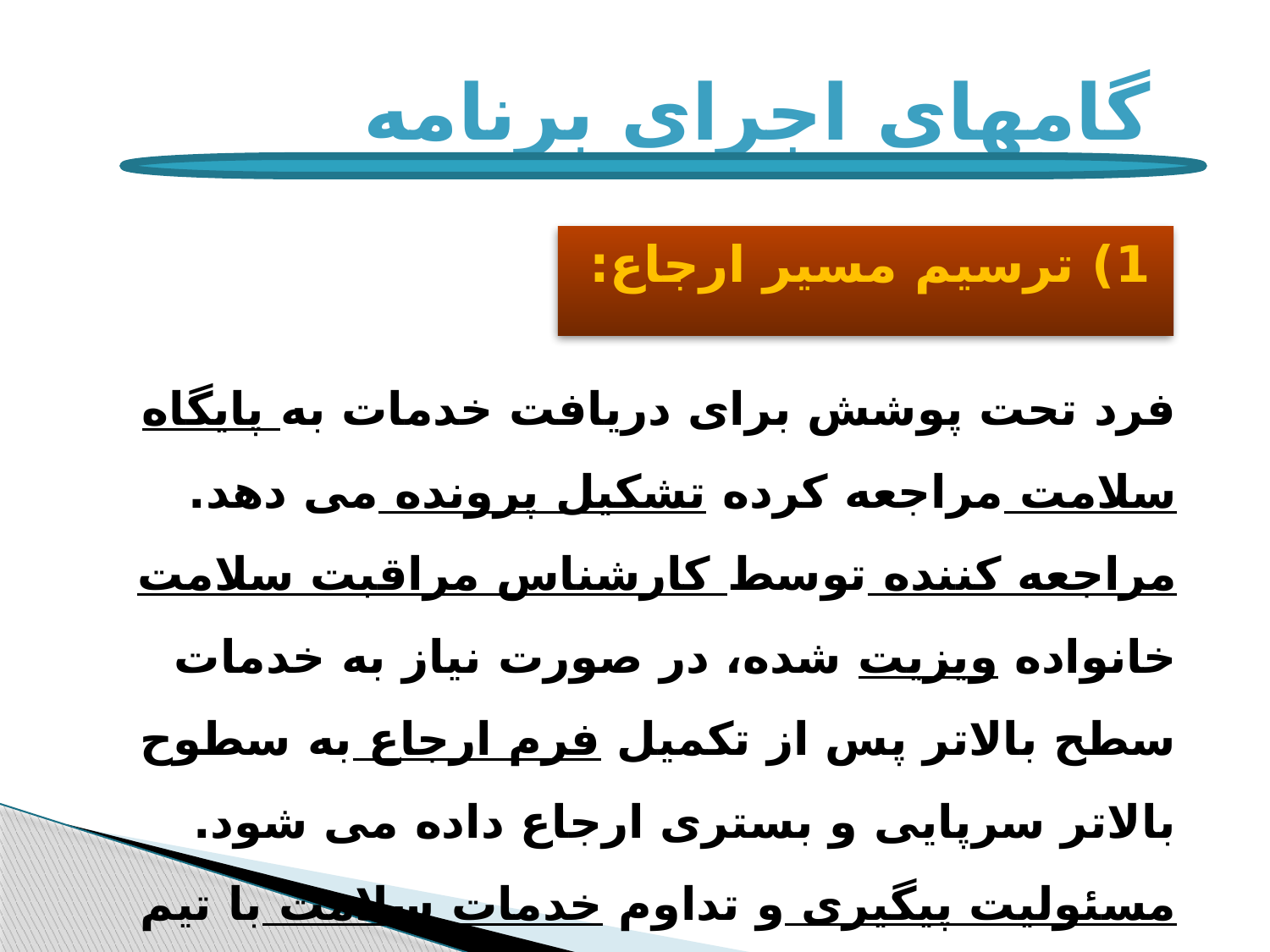

# گامهای اجرای برنامه

1) ترسیم مسیر ارجاع:
فرد تحت پوشش برای دریافت خدمات به پایگاه سلامت مراجعه کرده تشکیل پرونده می دهد.
مراجعه کننده توسط کارشناس مراقبت سلامت خانواده ویزیت شده، در صورت نیاز به خدمات سطح بالاتر پس از تکمیل فرم ارجاع به سطوح بالاتر سرپایی و بستری ارجاع داده می شود.
مسئولیت پیگیری و تداوم خدمات سلامت با تیم سلامت است.